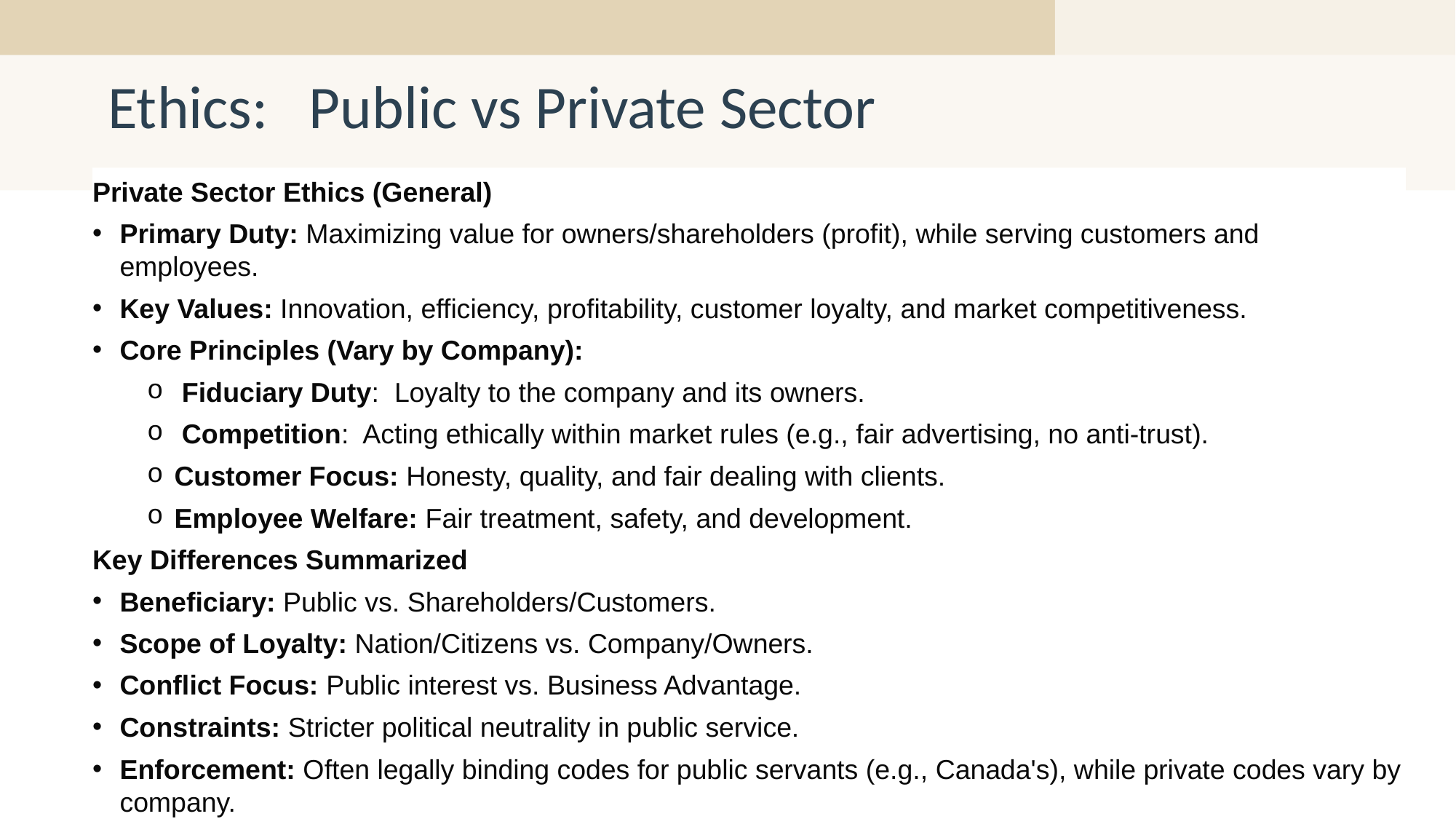

# Ethics:   Public vs Private Sector
Private Sector Ethics (General)
Primary Duty: Maximizing value for owners/shareholders (profit), while serving customers and employees.
Key Values: Innovation, efficiency, profitability, customer loyalty, and market competitiveness.
Core Principles (Vary by Company):
 Fiduciary Duty:  Loyalty to the company and its owners.
 Competition:  Acting ethically within market rules (e.g., fair advertising, no anti-trust).
Customer Focus: Honesty, quality, and fair dealing with clients.
Employee Welfare: Fair treatment, safety, and development.
Key Differences Summarized
Beneficiary: Public vs. Shareholders/Customers.
Scope of Loyalty: Nation/Citizens vs. Company/Owners.
Conflict Focus: Public interest vs. Business Advantage.
Constraints: Stricter political neutrality in public service.
Enforcement: Often legally binding codes for public servants (e.g., Canada's), while private codes vary by company.
13